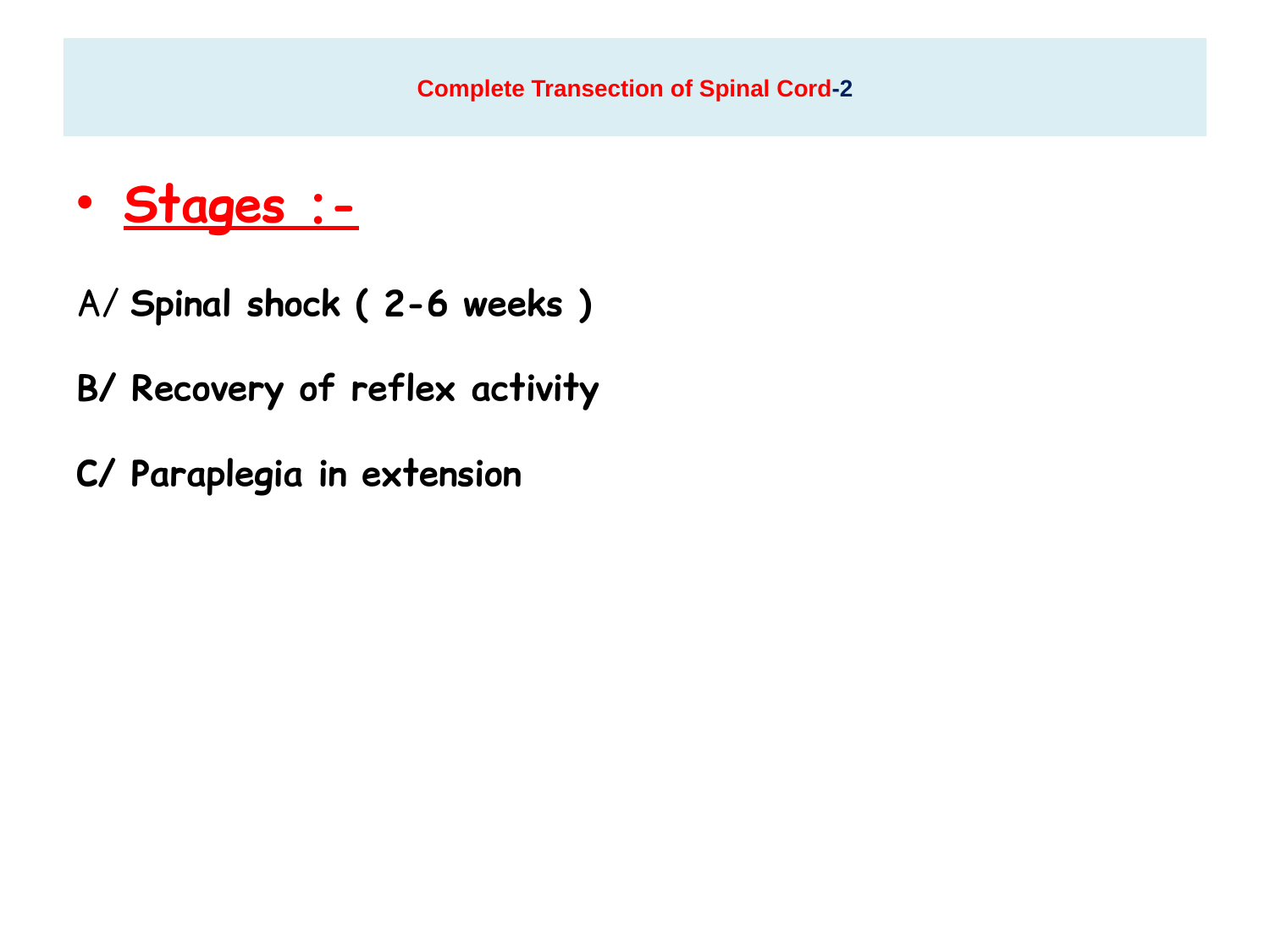

# Complete Transection of Spinal Cord-2
Stages :-
A/ Spinal shock ( 2-6 weeks )
B/ Recovery of reflex activity
C/ Paraplegia in extension